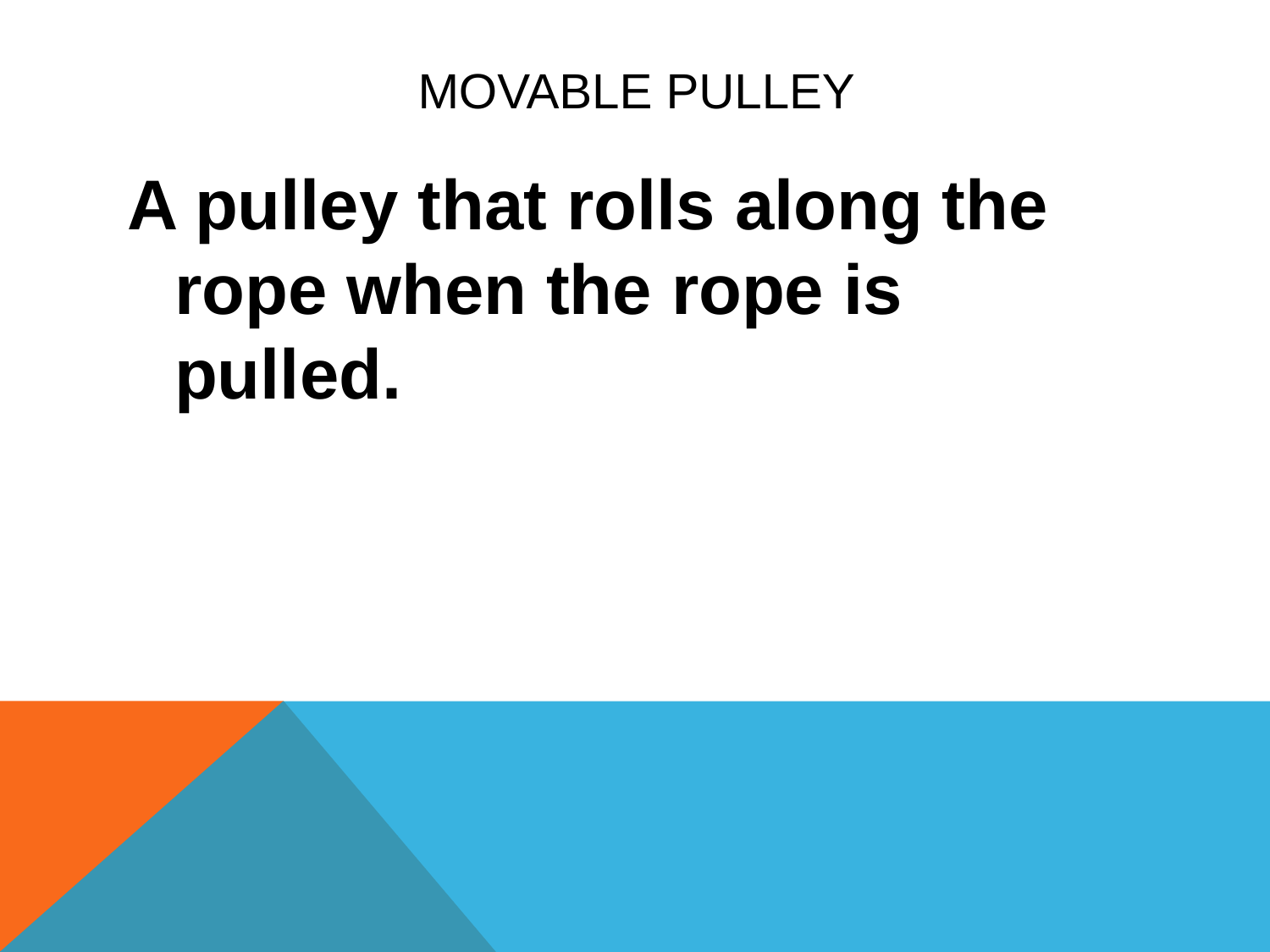

# Movable Pulley
A pulley that rolls along the rope when the rope is pulled.